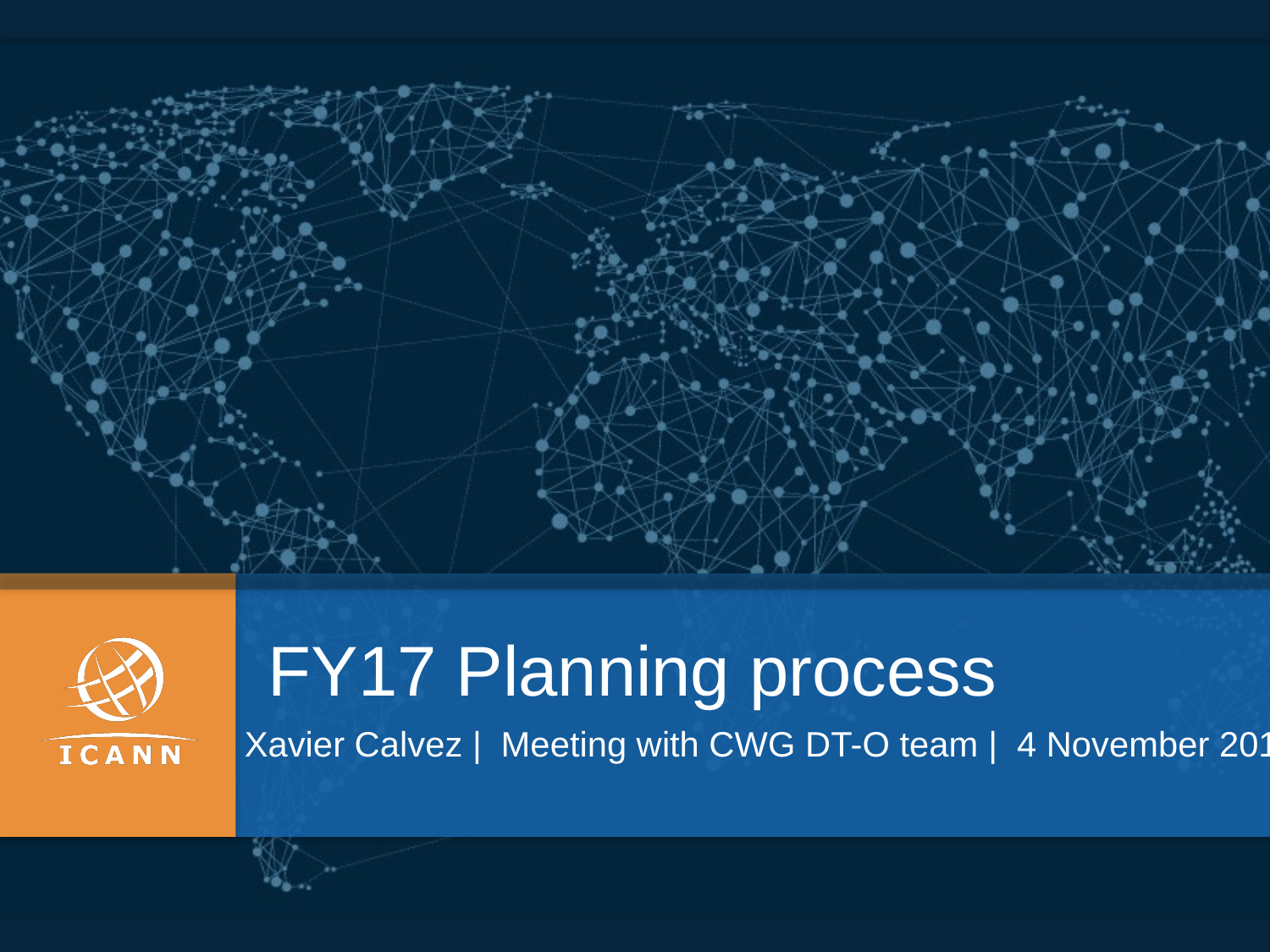

FY17 Planning process
Xavier Calvez |  Meeting with CWG DT-O team |  4 November 2015